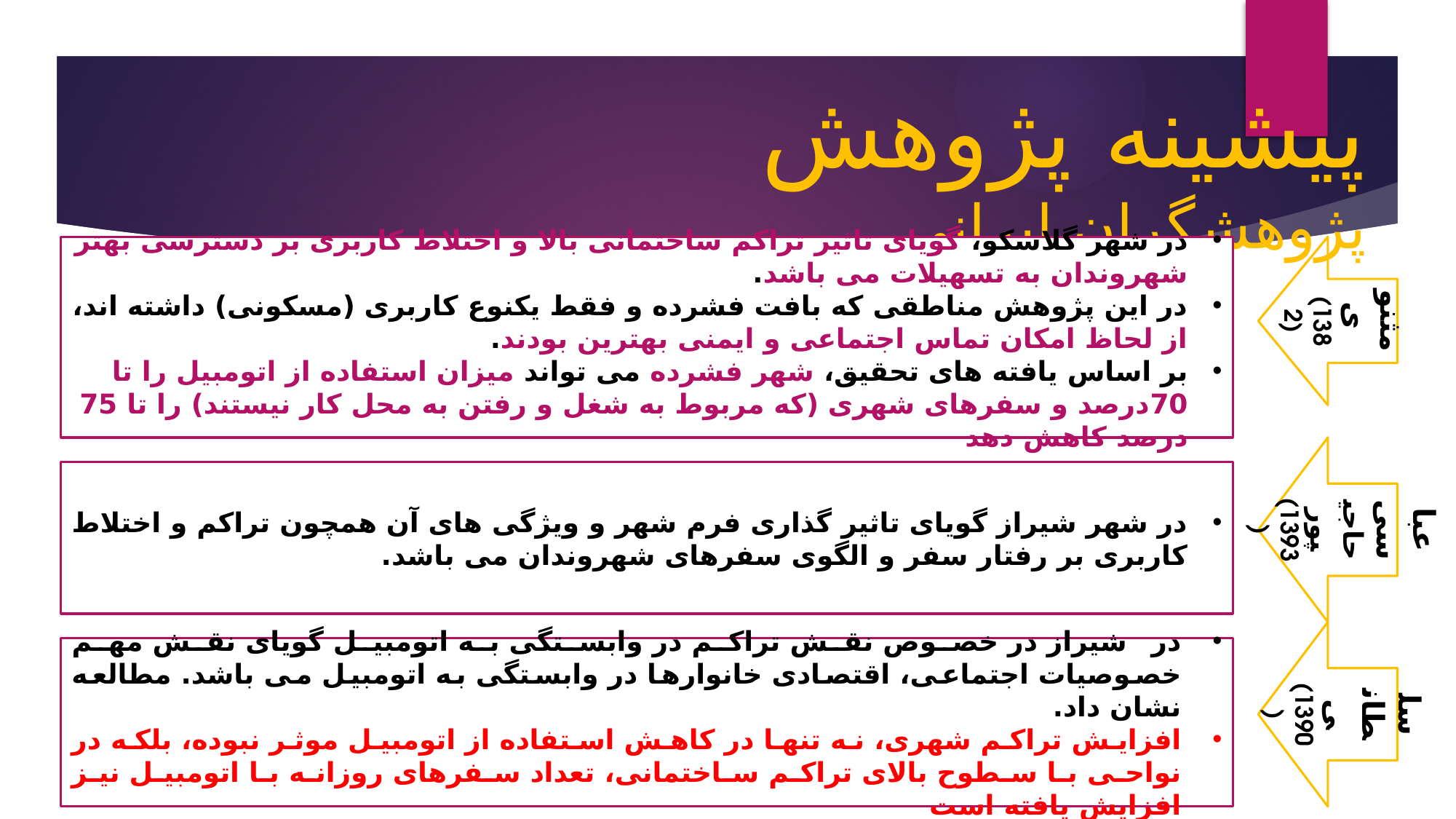

پیشینه پژوهش      پژوهشگران ایرانی
مثنوی
(1382)
در شهر گلاسكو، گویای تاثیر تراکم ساختمانی بالا و اختلاط کاربری بر دسترسی بهتر شهروندان به تسهیلات می باشد.
در این پژوهش مناطقی که بافت فشرده و فقط یكنوع کاربری (مسكونی) داشته اند، از لحاظ امكان تماس اجتماعی و ایمنی بهترین بودند.
بر اساس یافته های تحقیق، شهر فشرده می تواند میزان استفاده از اتومبیل را تا 70درصد و سفرهای شهری (که مربوط به شغل و رفتن به محل کار نیستند) را تا 75 درصد کاهش دهد
عباسی حاجیپور
(1393)
در شهر شیراز گویای تاثیر گذاری فرم شهر و ویژگی های آن همچون تراکم و اختلاط کاربری بر رفتار سفر و الگوی سفرهای شهروندان می باشد.
سلطانی
(1390)
در شیراز در خصوص نقش تراکم در وابستگی به اتومبیل گویای نقش مهم خصوصیات اجتماعی، اقتصادی خانوارها در وابستگی به اتومبیل می باشد. مطالعه نشان داد.
افزایش تراکم شهری، نه تنها در کاهش استفاده از اتومبیل موثر نبوده، بلكه در نواحی با سطوح بالای تراکم ساختمانی، تعداد سفرهای روزانه با اتومبیل نیز افزایش یافته است